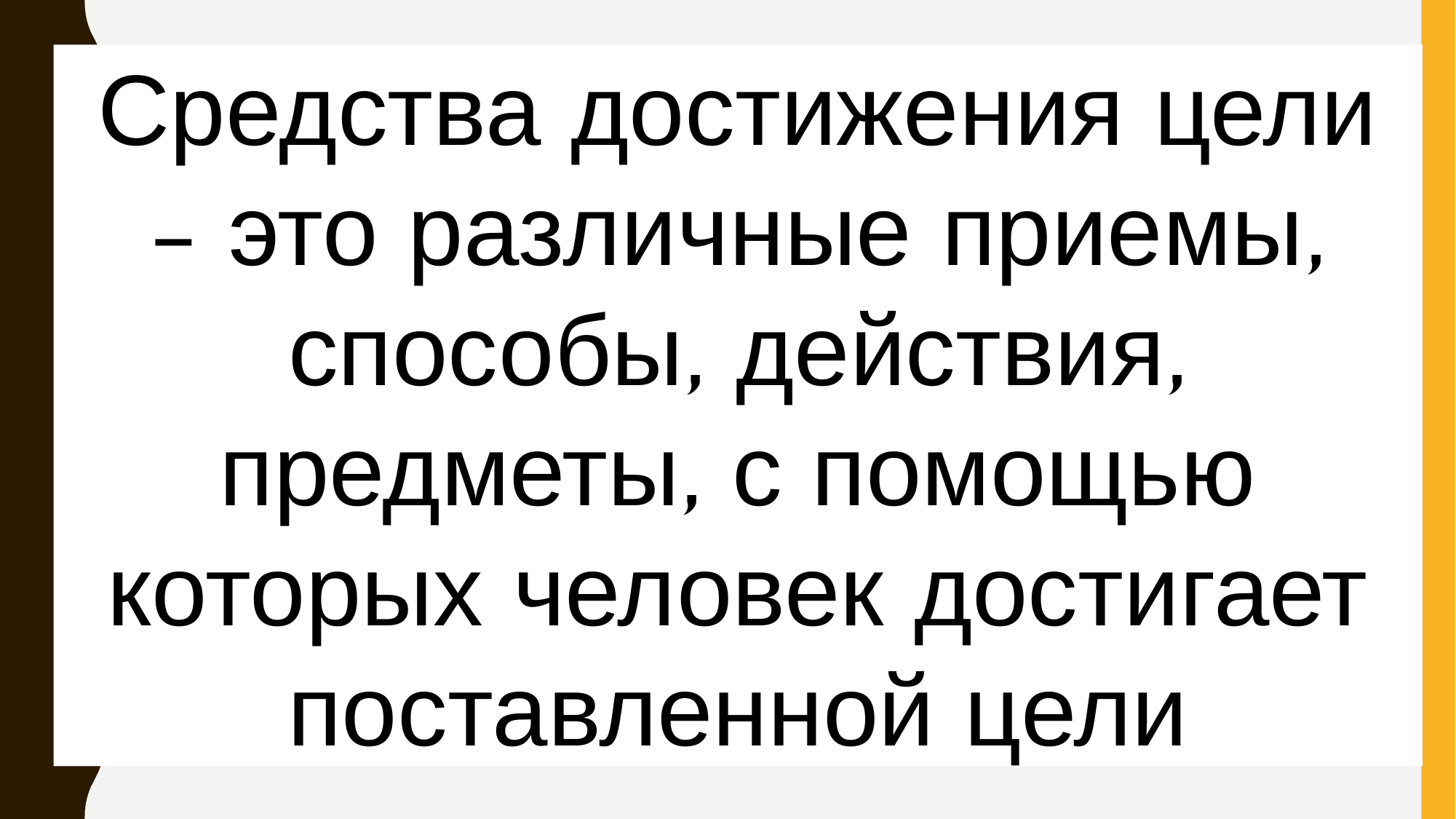

Средства достижения цели – это различные приемы, способы, действия, предметы, с помощью которых человек достигает поставленной цели